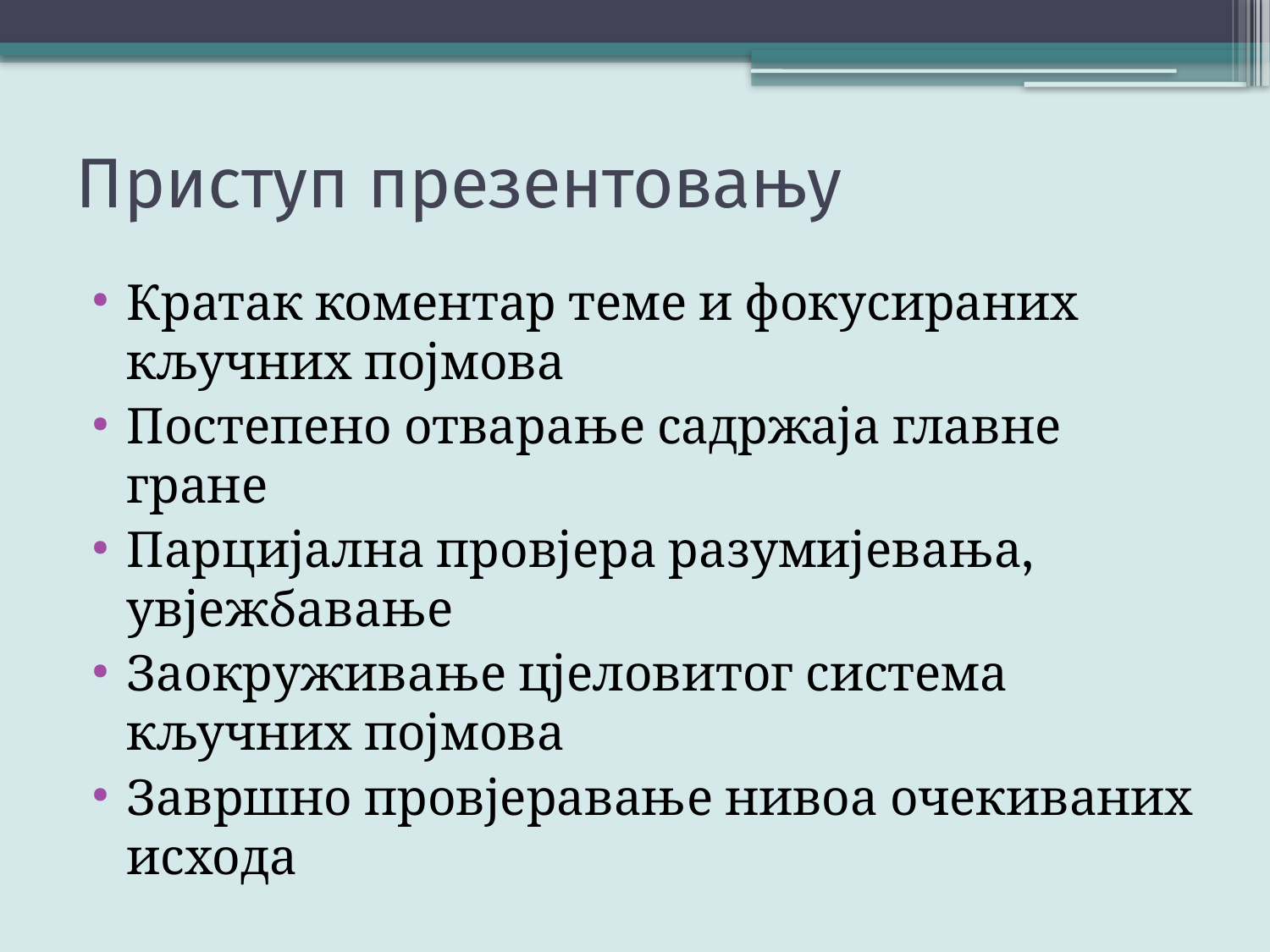

# Приступ презентовању
Кратак коментар теме и фокусираних кључних појмова
Постепено отварање садржаја главне гране
Парцијална провјера разумијевања, увјежбавање
Заокруживање цјеловитог система кључних појмова
Завршно провјеравање нивоа очекиваних исхода